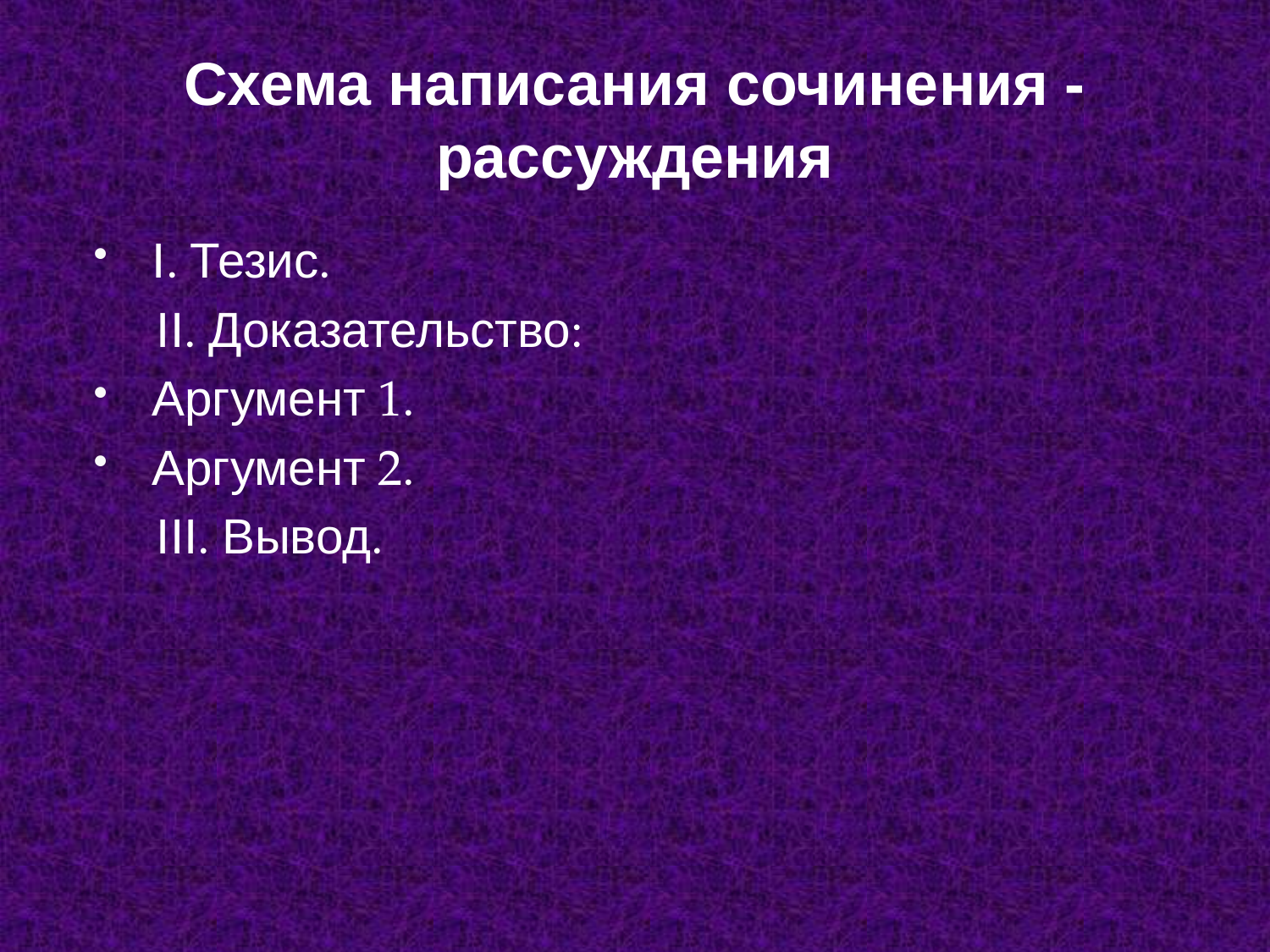

# Схема написания сочинения - рассуждения
І. Тезис.
     ІІ. Доказательство:
Аргумент 1.
Аргумент 2.
     ІІІ. Вывод.